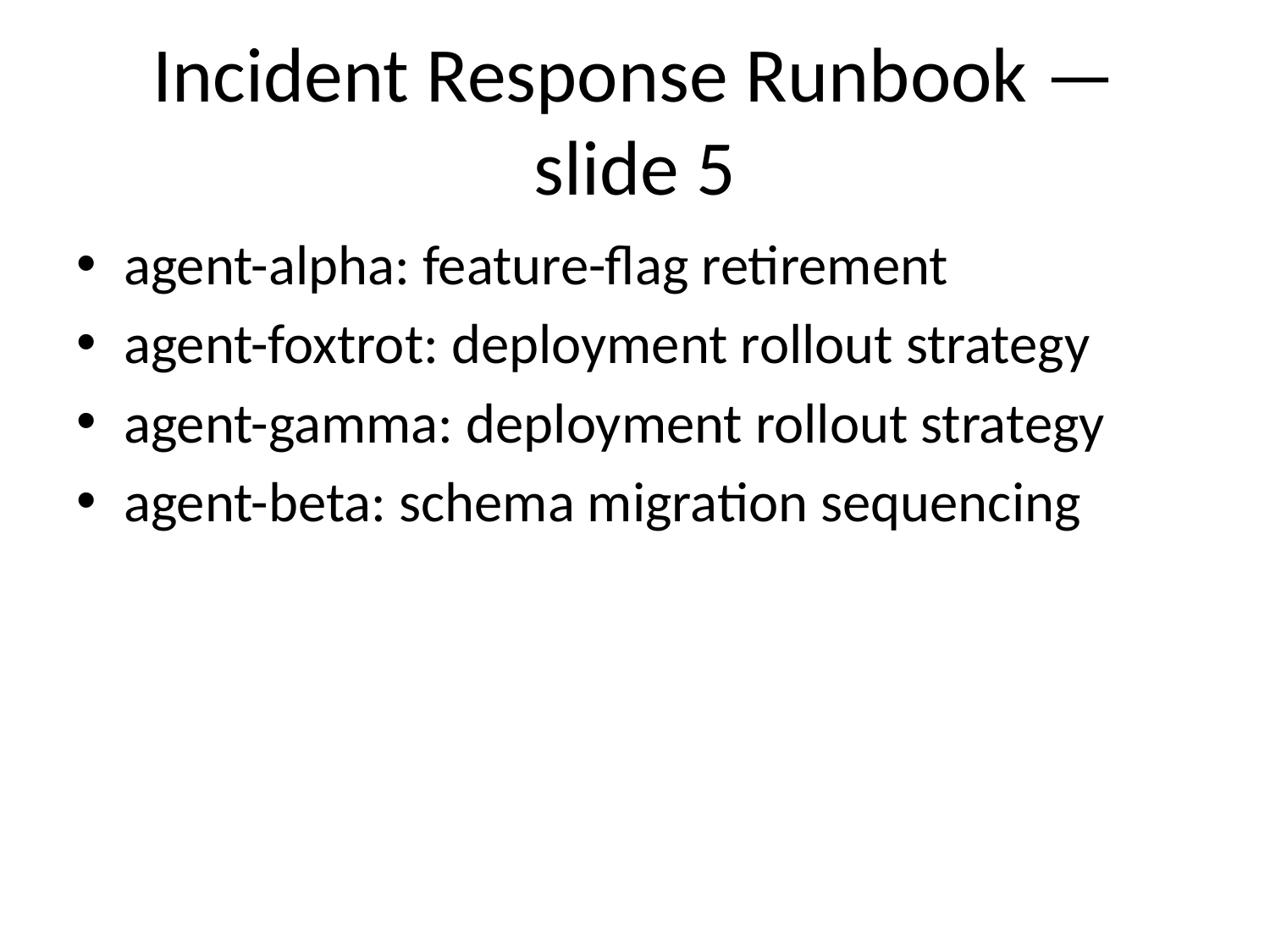

# Incident Response Runbook — slide 5
agent-alpha: feature-flag retirement
agent-foxtrot: deployment rollout strategy
agent-gamma: deployment rollout strategy
agent-beta: schema migration sequencing